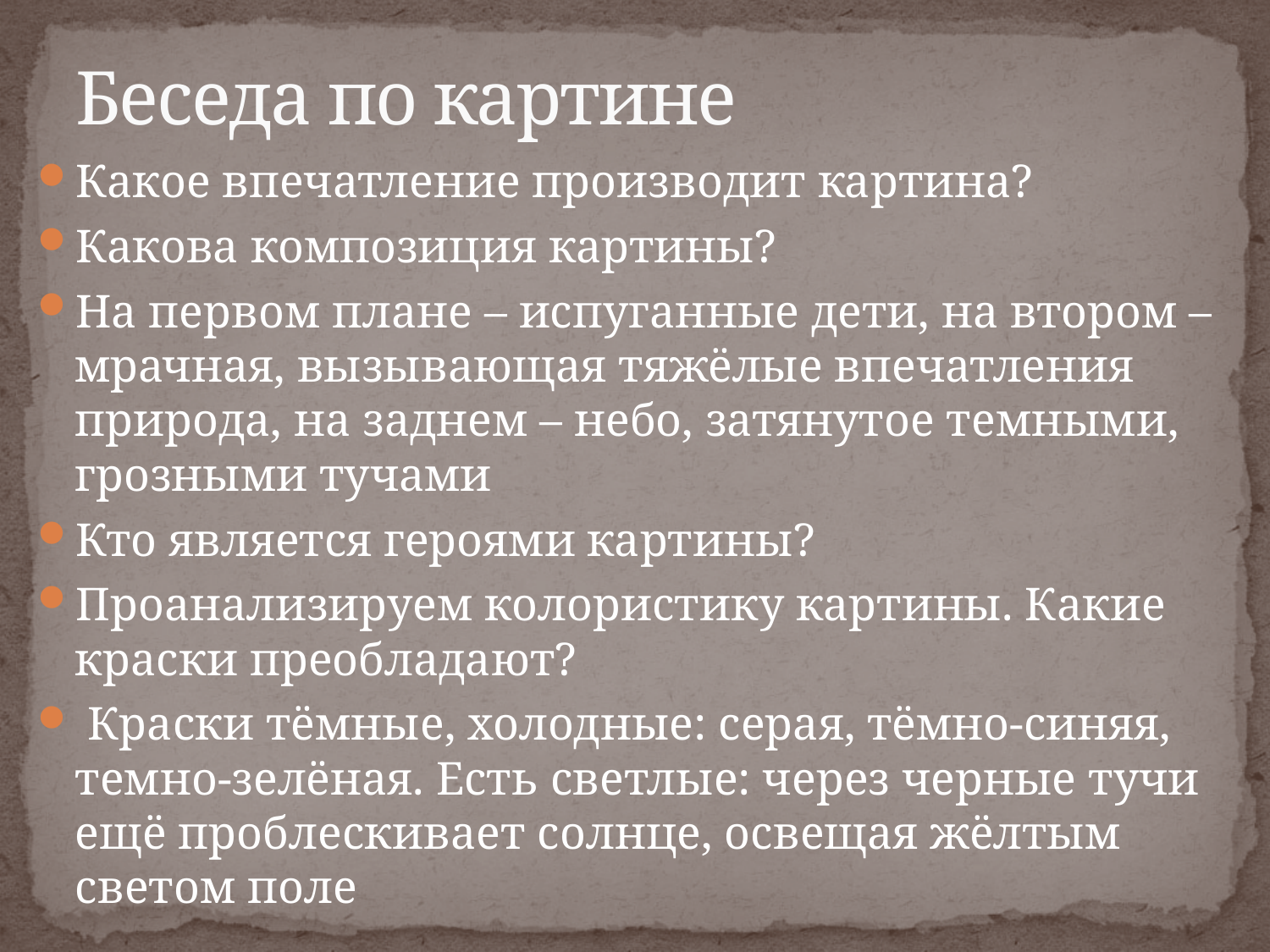

# Беседа по картине
Какое впечатление производит картина?
Какова композиция картины?
На первом плане – испуганные дети, на втором – мрачная, вызывающая тяжёлые впечатления природа, на заднем – небо, затянутое темными, грозными тучами
Кто является героями картины?
Проанализируем колористику картины. Какие краски преобладают?
 Краски тёмные, холодные: серая, тёмно-синяя, темно-зелёная. Есть светлые: через черные тучи ещё проблескивает солнце, освещая жёлтым светом поле